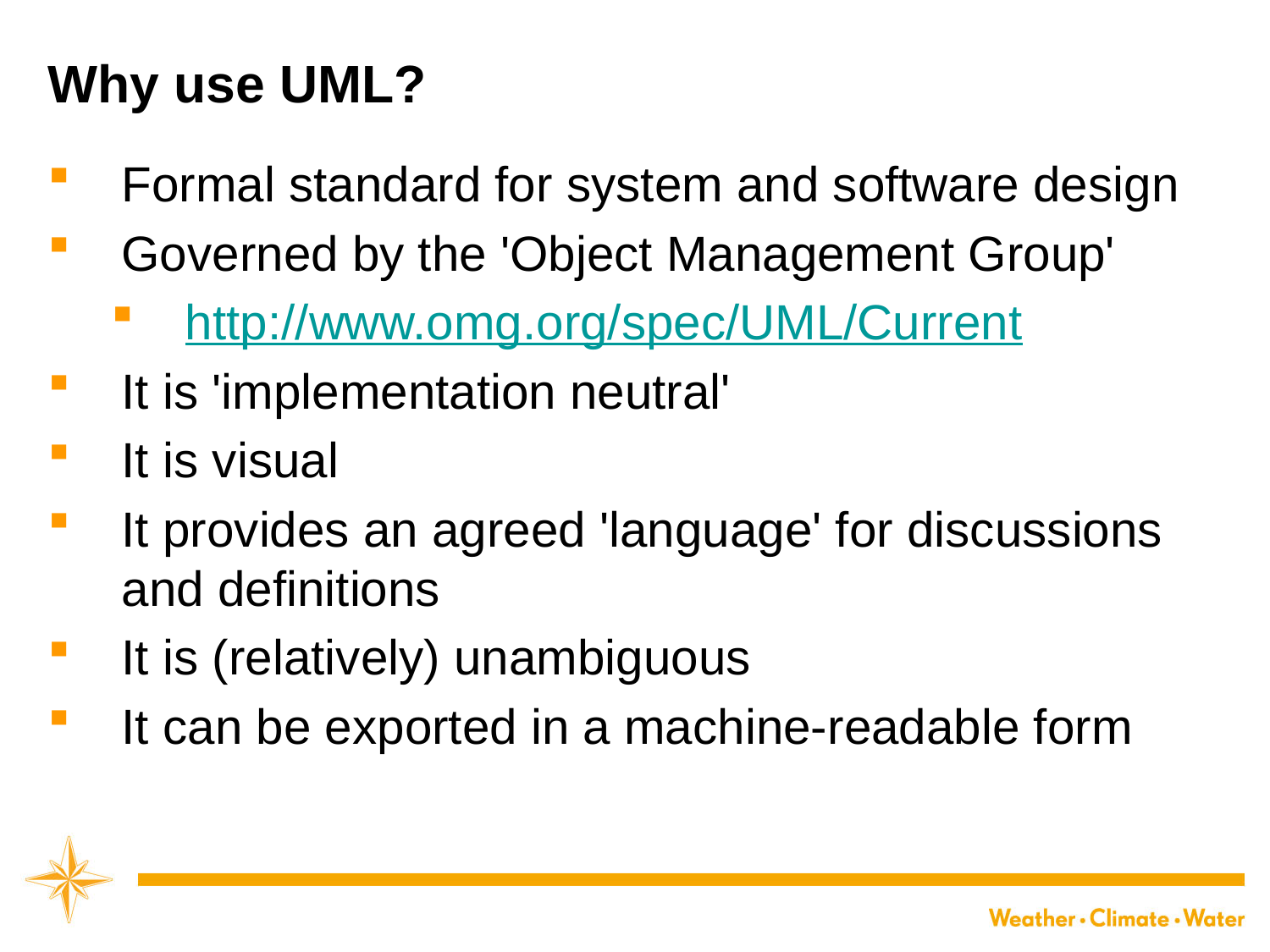

# Why use UML?
Formal standard for system and software design
Governed by the 'Object Management Group'
http://www.omg.org/spec/UML/Current
It is 'implementation neutral'
It is visual
It provides an agreed 'language' for discussions and definitions
It is (relatively) unambiguous
It can be exported in a machine-readable form